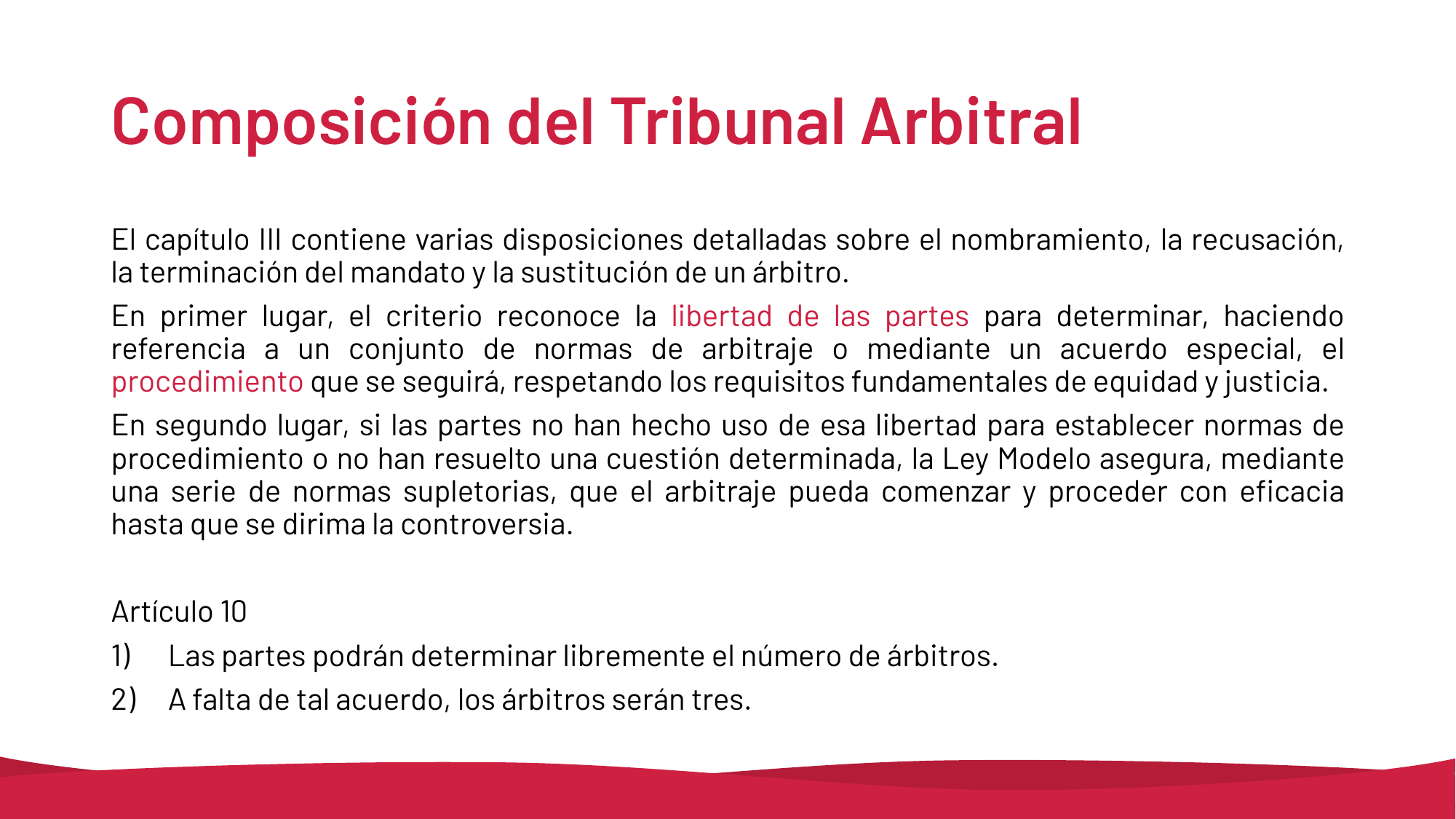

# Composición del Tribunal Arbitral
El capítulo III contiene varias disposiciones detalladas sobre el nombramiento, la recusación, la terminación del mandato y la sustitución de un árbitro.
En primer lugar, el criterio reconoce la libertad de las partes para determinar, haciendo referencia a un conjunto de normas de arbitraje o mediante un acuerdo especial, el procedimiento que se seguirá, respetando los requisitos fundamentales de equidad y justicia.
En segundo lugar, si las partes no han hecho uso de esa libertad para establecer normas de procedimiento o no han resuelto una cuestión determinada, la Ley Modelo asegura, mediante una serie de normas supletorias, que el arbitraje pueda comenzar y proceder con eficacia hasta que se dirima la controversia.

Artículo 10
Las partes podrán determinar libremente el número de árbitros.
A falta de tal acuerdo, los árbitros serán tres.